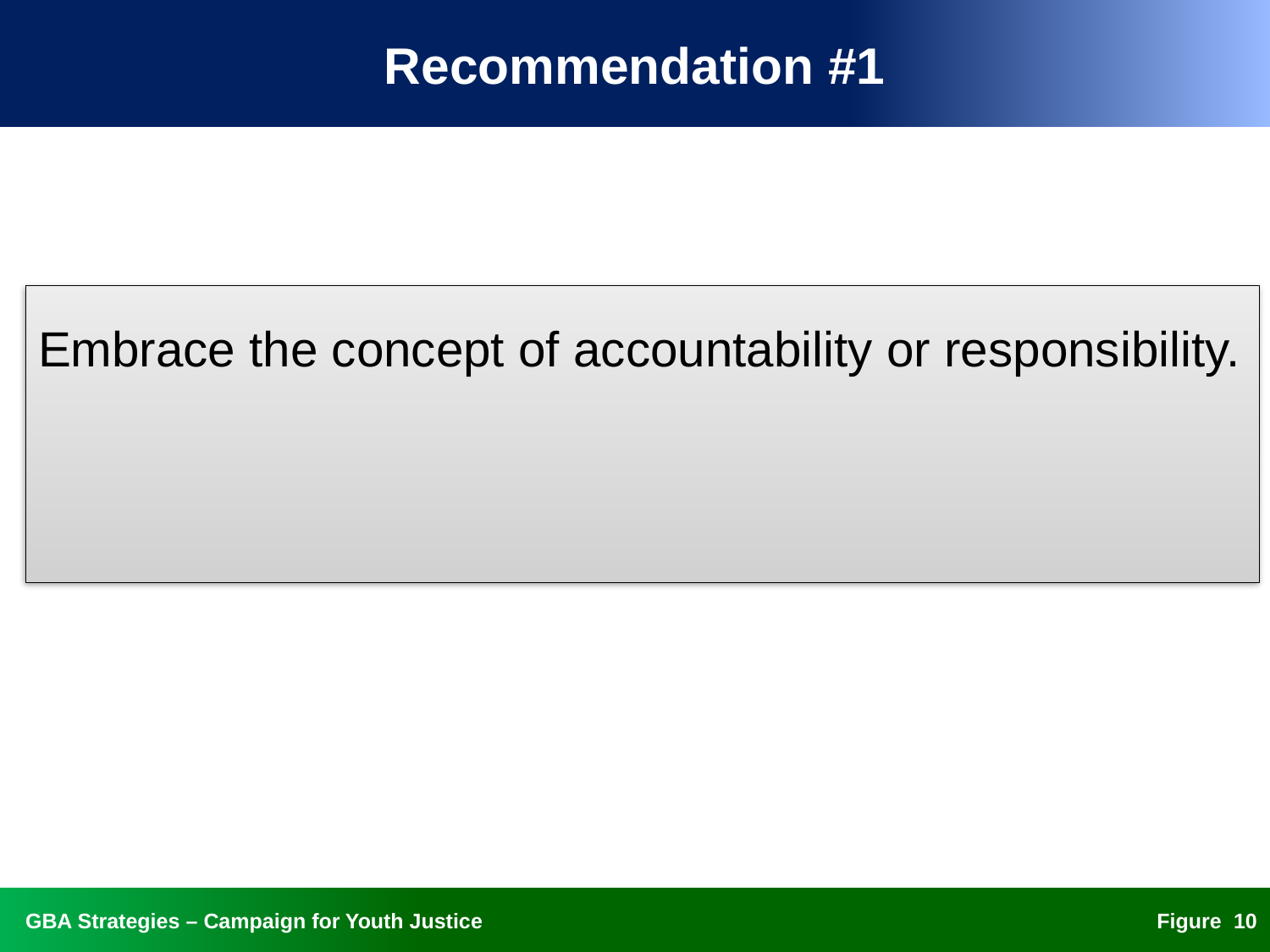

# Recommendation #1
Embrace the concept of accountability or responsibility.
Figure  10